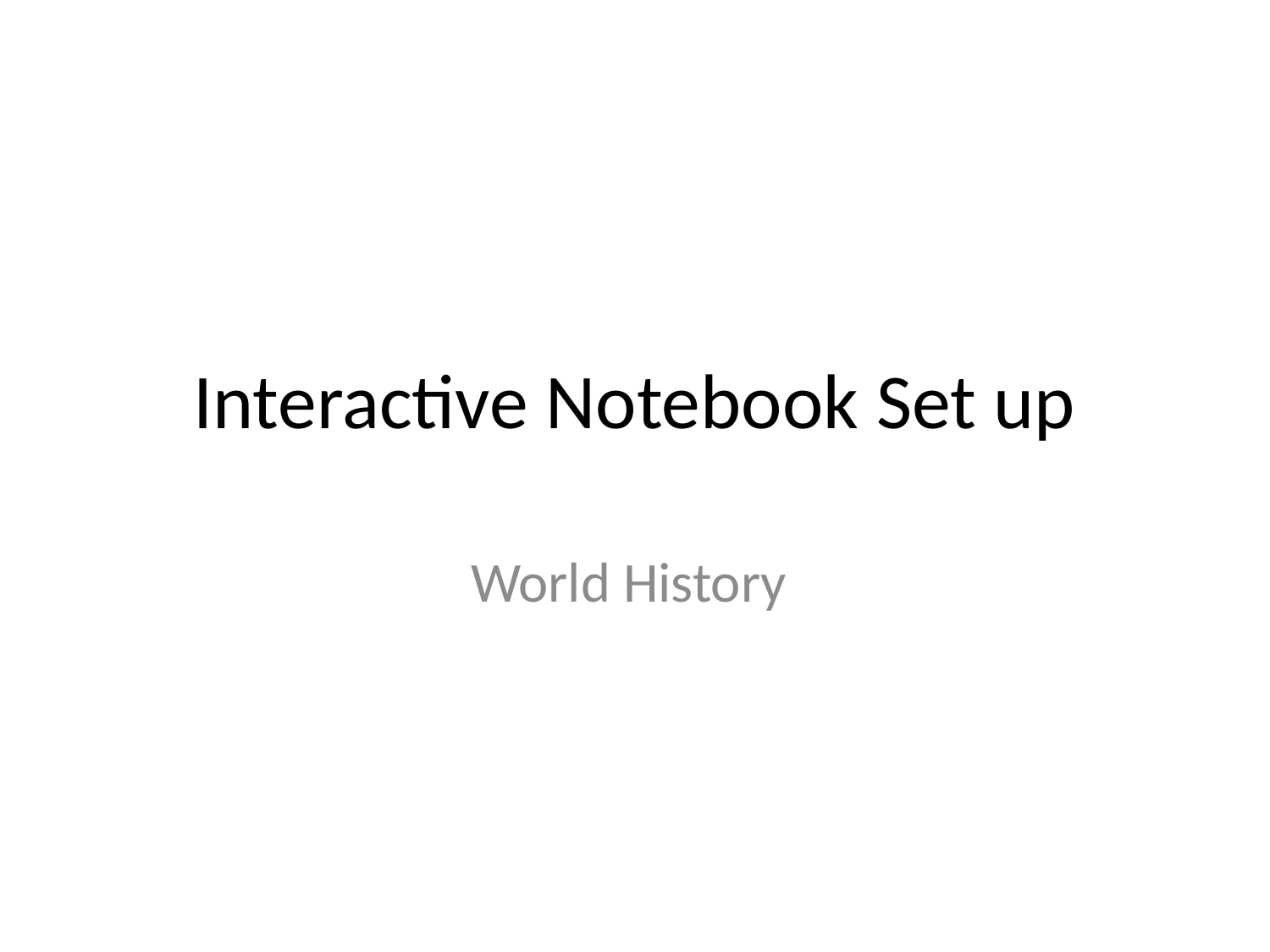

# Interactive Notebook Set up
World History